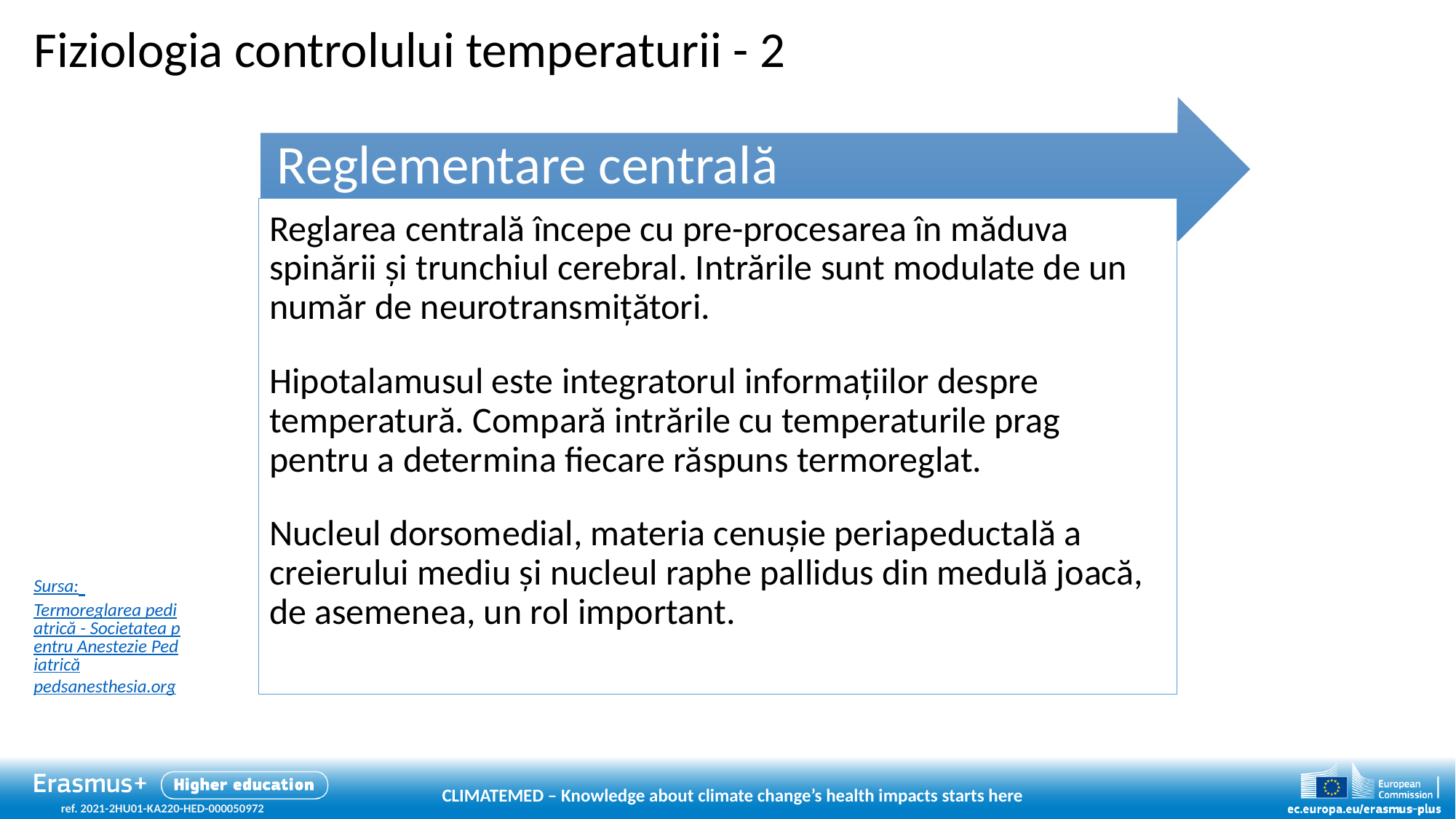

# Fiziologia controlului temperaturii - 2
Reglementare centrală
Reglarea centrală începe cu pre-procesarea în măduva spinării și trunchiul cerebral. Intrările sunt modulate de un număr de neurotransmițători.

Hipotalamusul este integratorul informațiilor despre temperatură. Compară intrările cu temperaturile prag pentru a determina fiecare răspuns termoreglat.

Nucleul dorsomedial, materia cenușie periapeductală a creierului mediu și nucleul raphe pallidus din medulă joacă, de asemenea, un rol important.
Sursa: Termoreglarea pediatrică - Societatea pentru Anestezie Pediatrică
pedsanesthesia.org